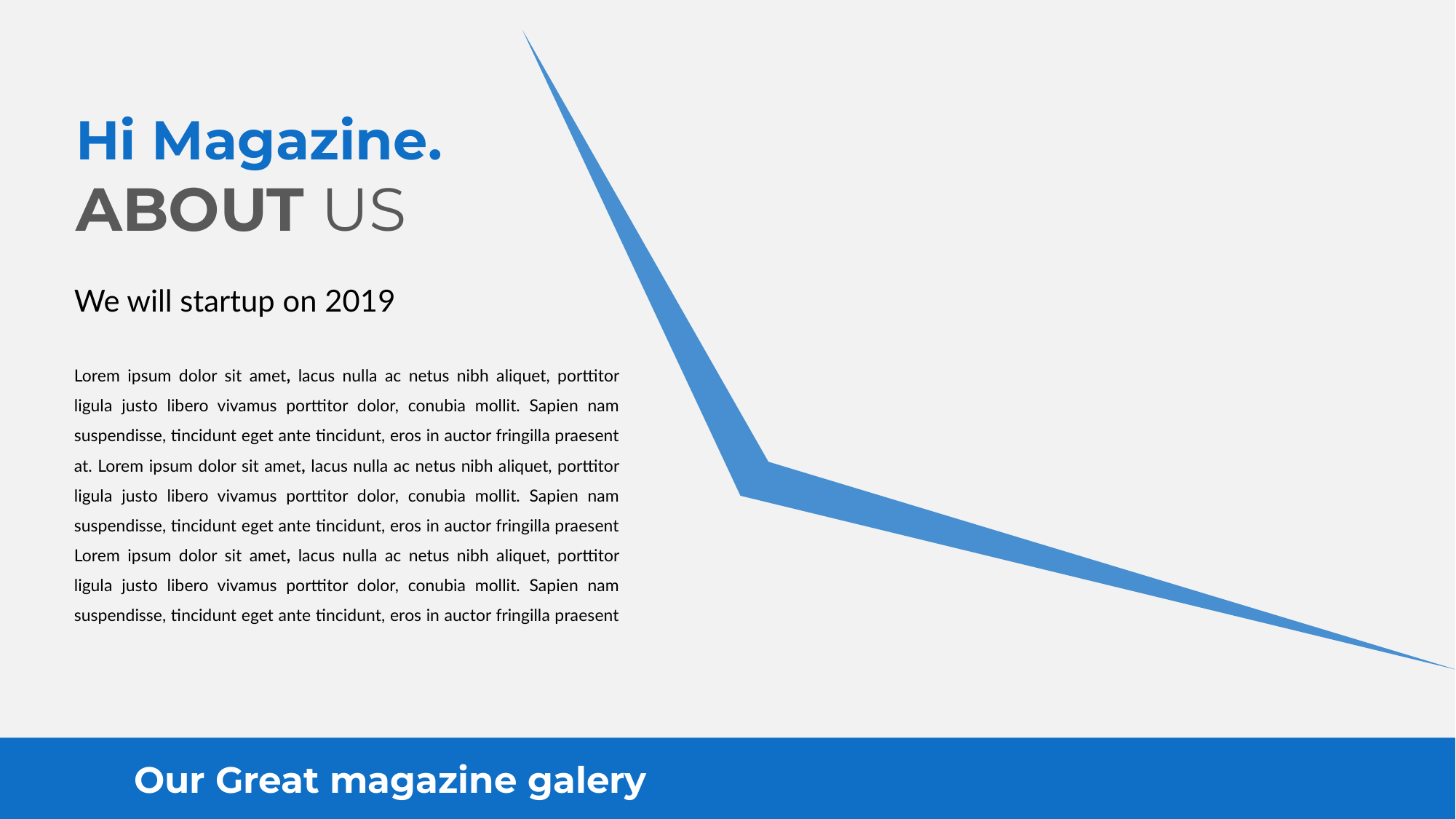

Hi Magazine.
ABOUT US
We will startup on 2019
Lorem ipsum dolor sit amet, lacus nulla ac netus nibh aliquet, porttitor ligula justo libero vivamus porttitor dolor, conubia mollit. Sapien nam suspendisse, tincidunt eget ante tincidunt, eros in auctor fringilla praesent at. Lorem ipsum dolor sit amet, lacus nulla ac netus nibh aliquet, porttitor ligula justo libero vivamus porttitor dolor, conubia mollit. Sapien nam suspendisse, tincidunt eget ante tincidunt, eros in auctor fringilla praesent
Lorem ipsum dolor sit amet, lacus nulla ac netus nibh aliquet, porttitor ligula justo libero vivamus porttitor dolor, conubia mollit. Sapien nam suspendisse, tincidunt eget ante tincidunt, eros in auctor fringilla praesent

Our Great magazine galery